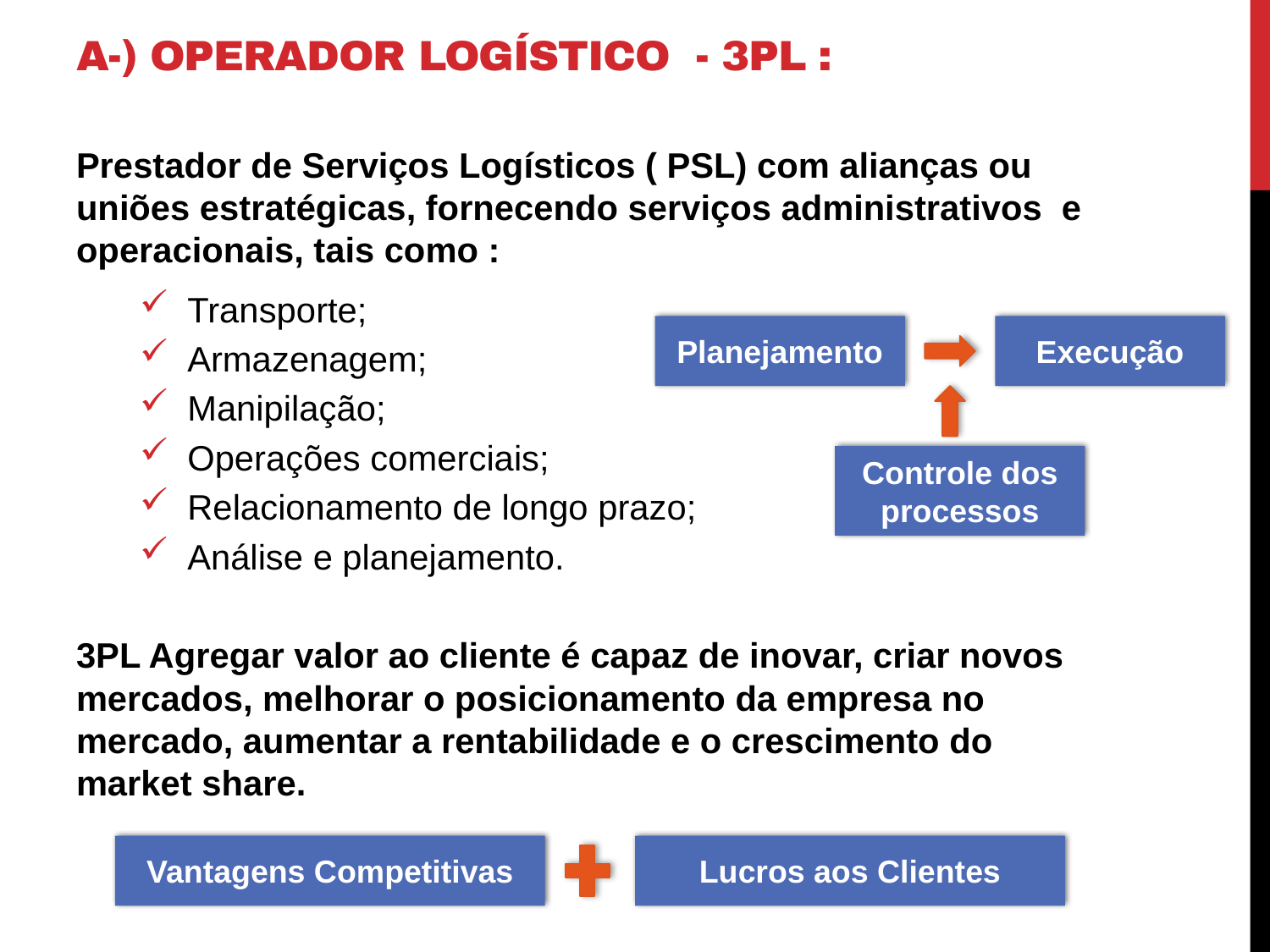

# A-) Operador Logístico  - 3PL :
Prestador de Serviços Logísticos ( PSL) com alianças ou uniões estratégicas, fornecendo serviços administrativos  e operacionais, tais como :
Transporte;
Armazenagem;
Manipilação;
Operações comerciais;
Relacionamento de longo prazo;
Análise e planejamento.

3PL Agregar valor ao cliente é capaz de inovar, criar novos mercados, melhorar o posicionamento da empresa no mercado, aumentar a rentabilidade e o crescimento do  market share.
Planejamento
Execução

Controle dos processos
Vantagens Competitivas

Lucros aos Clientes